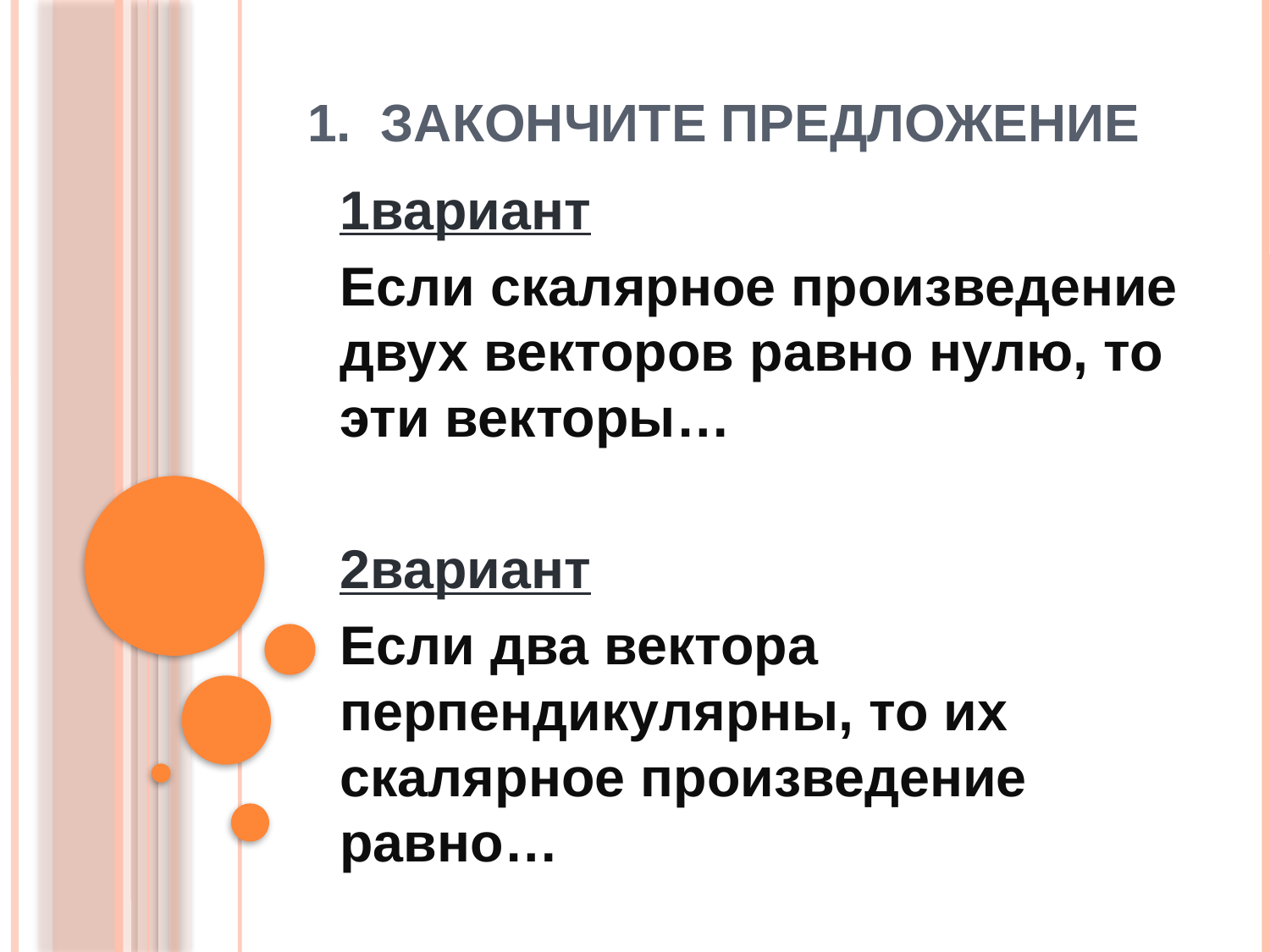

# 1.  Закончите предложение
1вариант
Если скалярное произведение двух векторов равно нулю, то эти векторы…

2вариант
Если два вектора перпендикулярны, то их скалярное произведение равно…